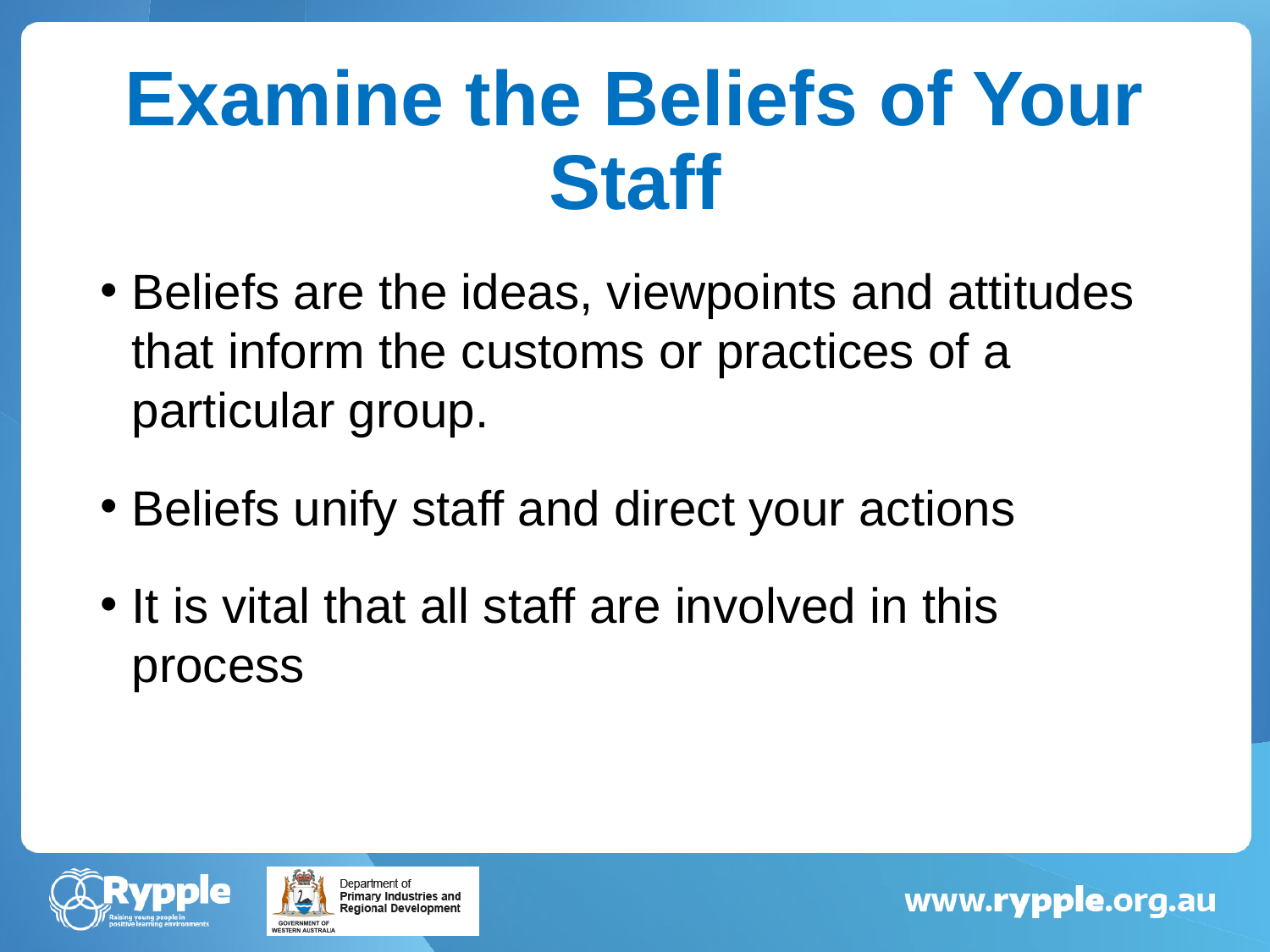

# Examine the Beliefs of Your Staff
Beliefs are the ideas, viewpoints and attitudes that inform the customs or practices of a particular group.
Beliefs unify staff and direct your actions
It is vital that all staff are involved in this process